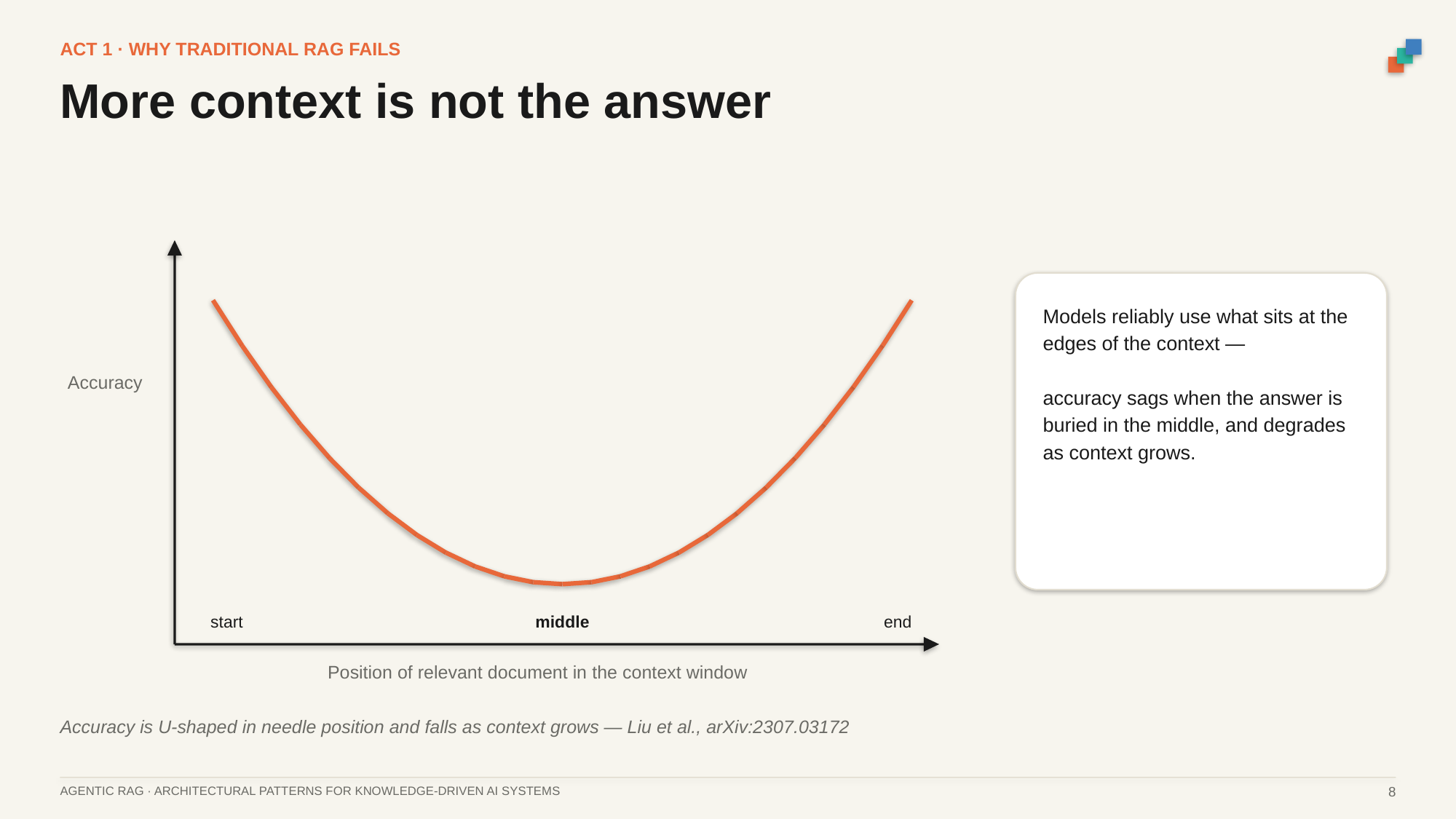

ACT 1 · WHY TRADITIONAL RAG FAILS

More context is not the answer

Models reliably use what sits at the edges of the context —

accuracy sags when the answer is buried in the middle, and degrades as context grows.

Accuracy

start
middle
end

Position of relevant document in the context window
Accuracy is U-shaped in needle position and falls as context grows — Liu et al., arXiv:2307.03172

AGENTIC RAG · ARCHITECTURAL PATTERNS FOR KNOWLEDGE-DRIVEN AI SYSTEMS
8